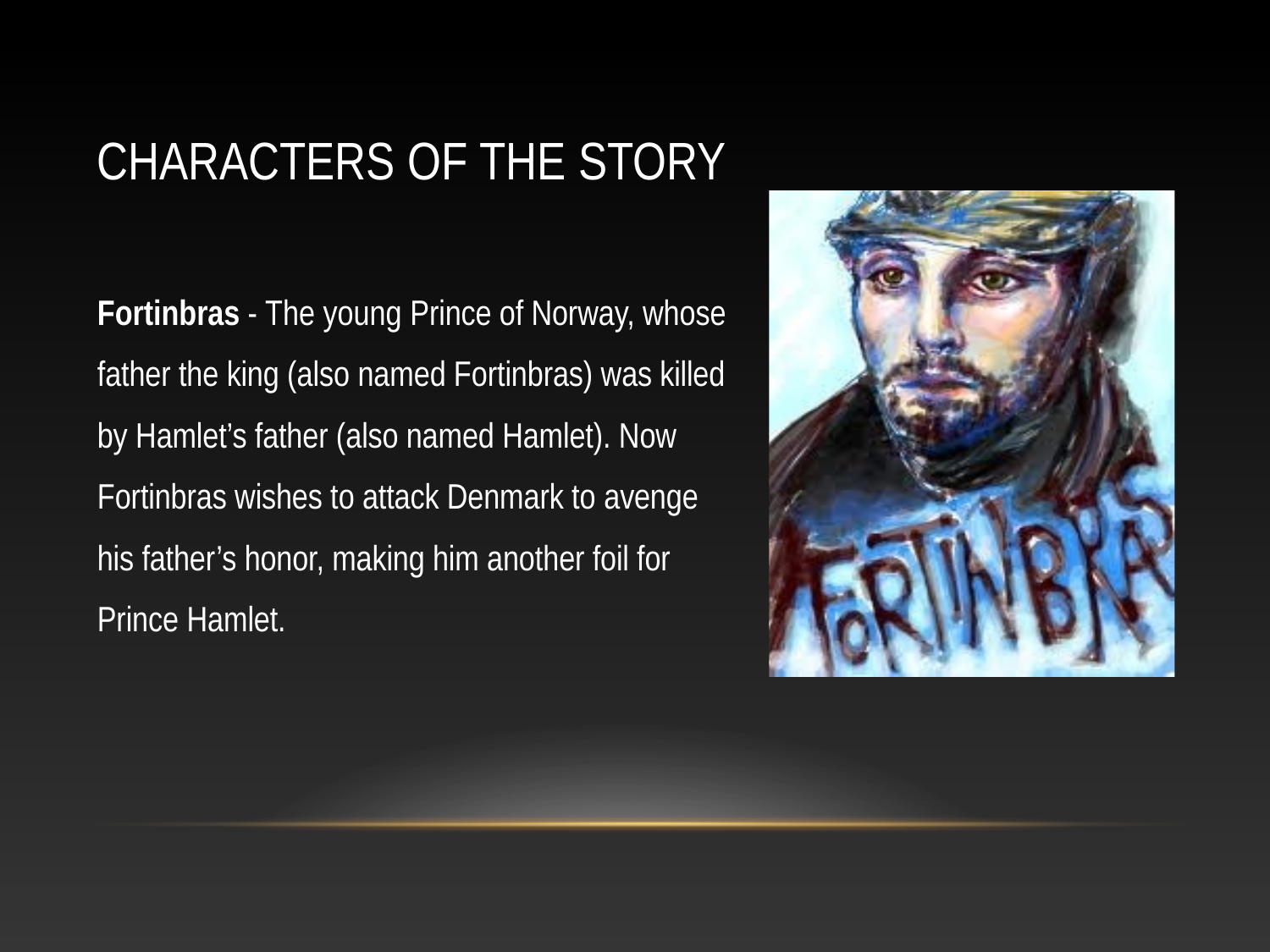

# CHARACTERS OF THE STORY

Fortinbras - The young Prince of Norway, whose  father the king (also named Fortinbras) was killed  by Hamlet’s father (also named Hamlet). Now  Fortinbras wishes to attack Denmark to avenge  his father’s honor, making him another foil for  Prince Hamlet.